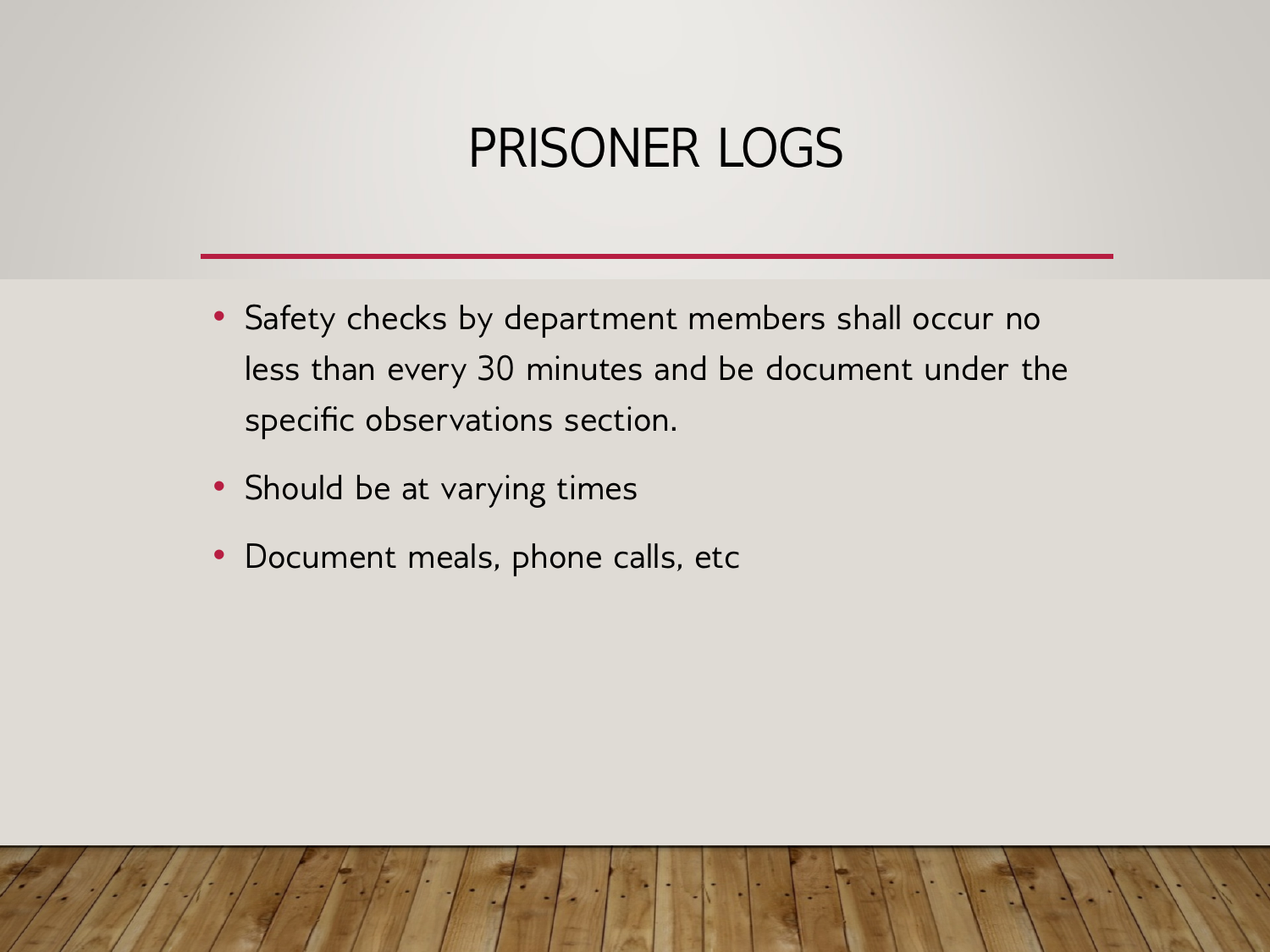

# PRISONER LOGS
Safety checks by department members shall occur no less than every 30 minutes and be document under the specific observations section.
Should be at varying times
Document meals, phone calls, etc